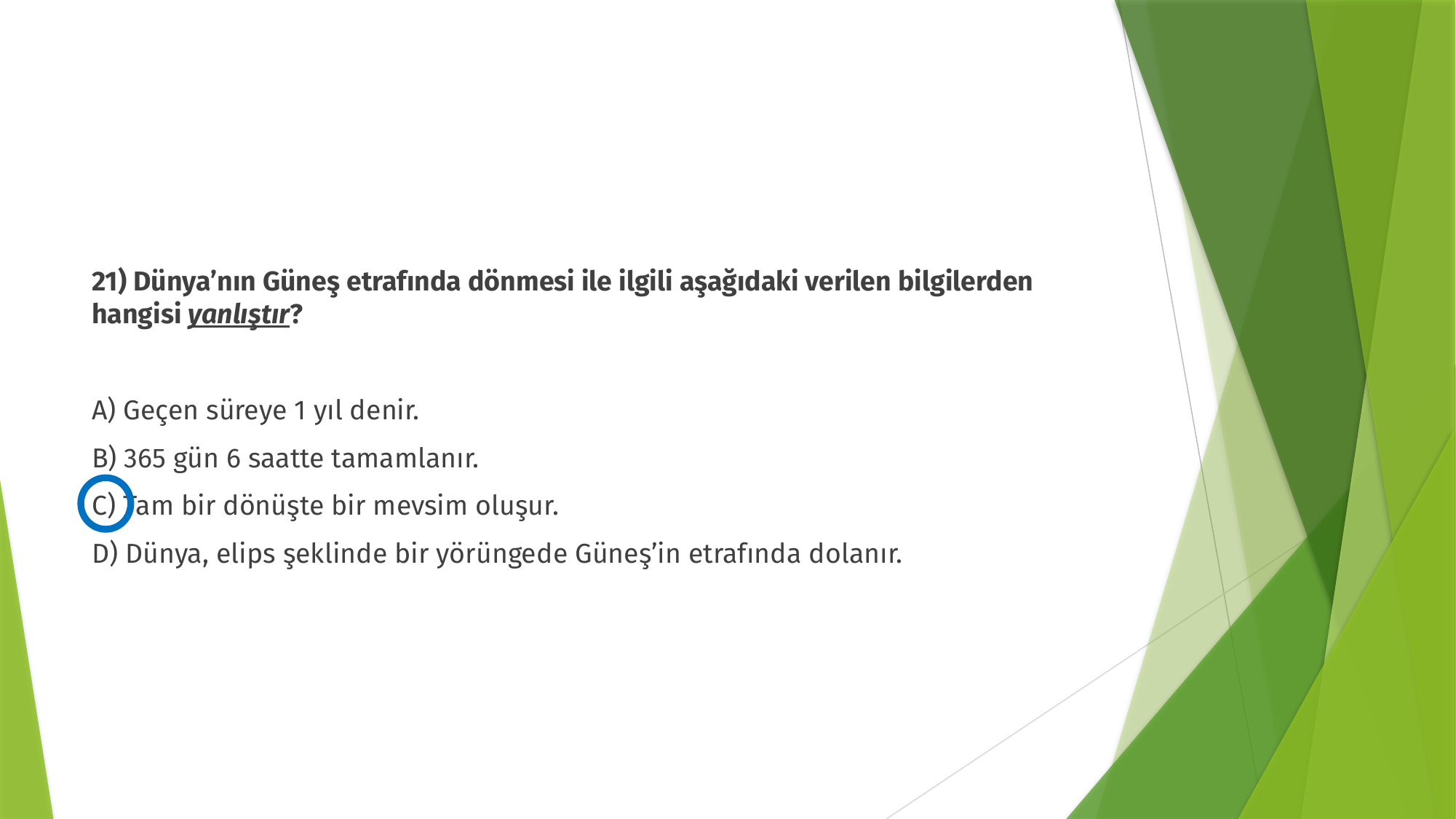

#
21) Dünya’nın Güneş etrafında dönmesi ile ilgili aşağıdaki verilen bilgilerden hangisi yanlıştır?

A) Geçen süreye 1 yıl denir.
B) 365 gün 6 saatte tamamlanır.
C) Tam bir dönüşte bir mevsim oluşur.
D) Dünya, elips şeklinde bir yörüngede Güneş’in etrafında dolanır.